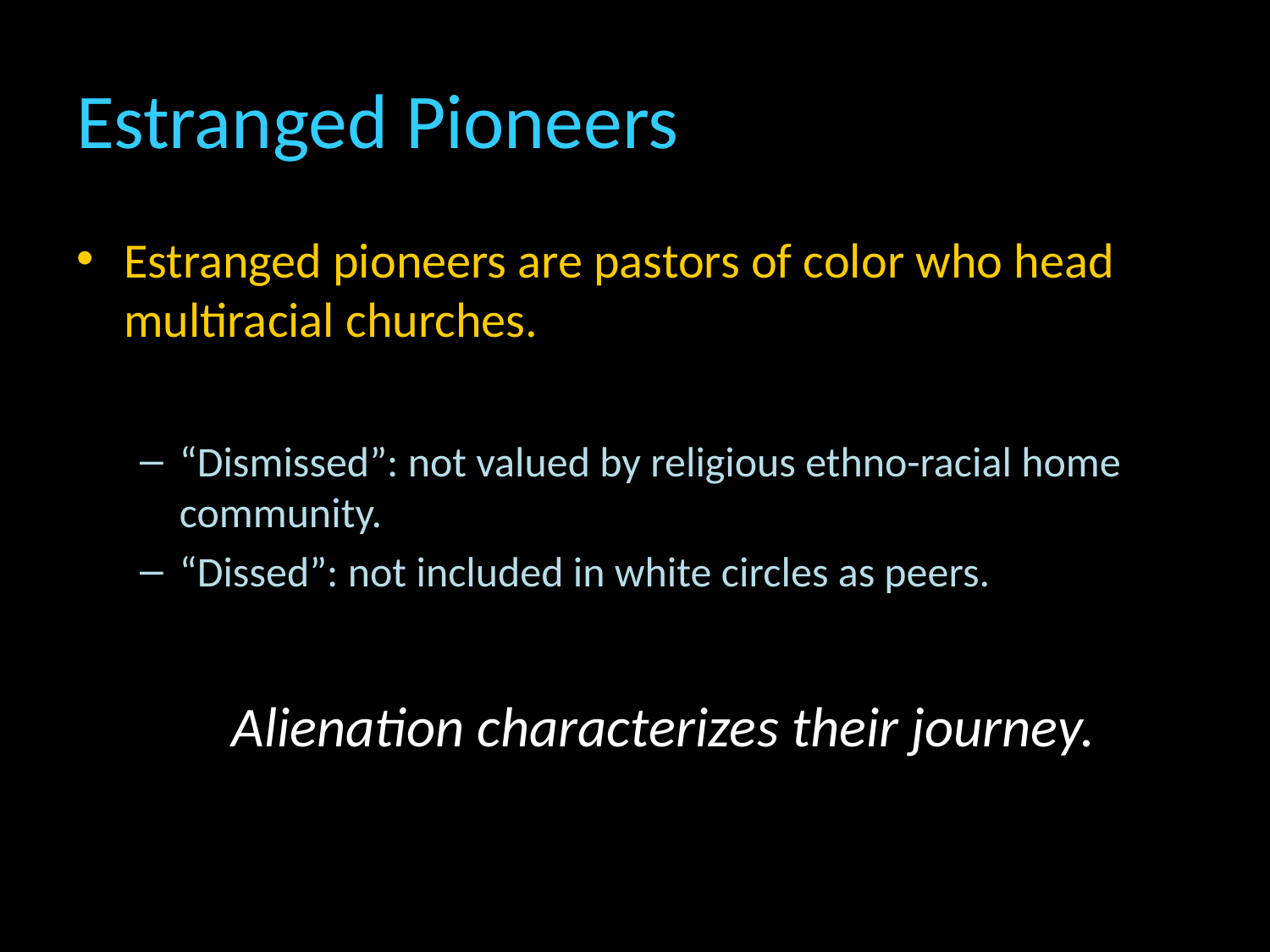

# Estranged Pioneers
Estranged pioneers are pastors of color who head multiracial churches.

“Dismissed”: not valued by religious ethno-racial home community.
“Dissed”: not included in white circles as peers.

Alienation characterizes their journey.